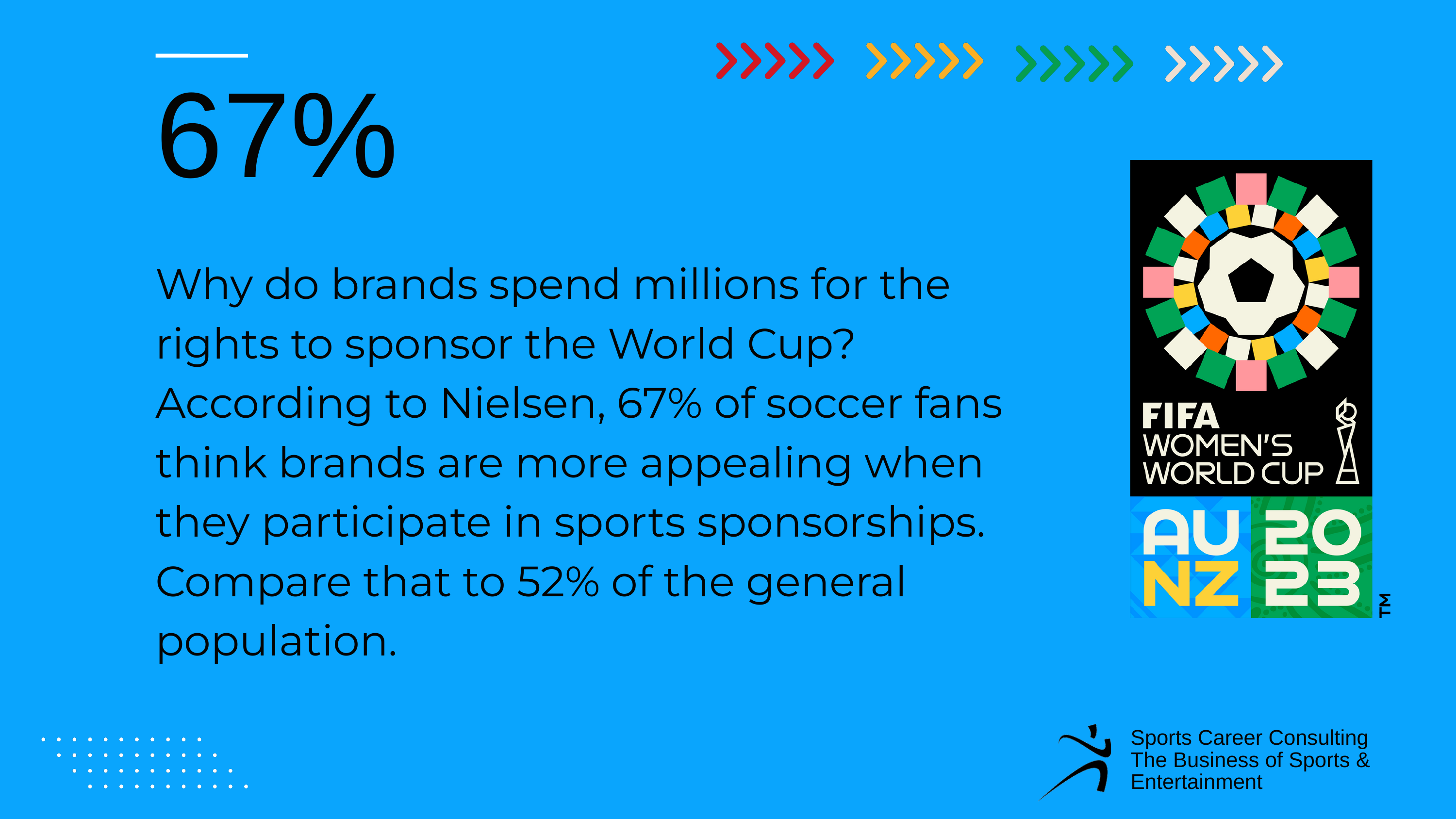

67%

Why do brands spend millions for the rights to sponsor the World Cup? According to Nielsen, 67% of soccer fans think brands are more appealing when they participate in sports sponsorships.
Compare that to 52% of the general population.

Sports Career Consulting
The Business of Sports & Entertainment